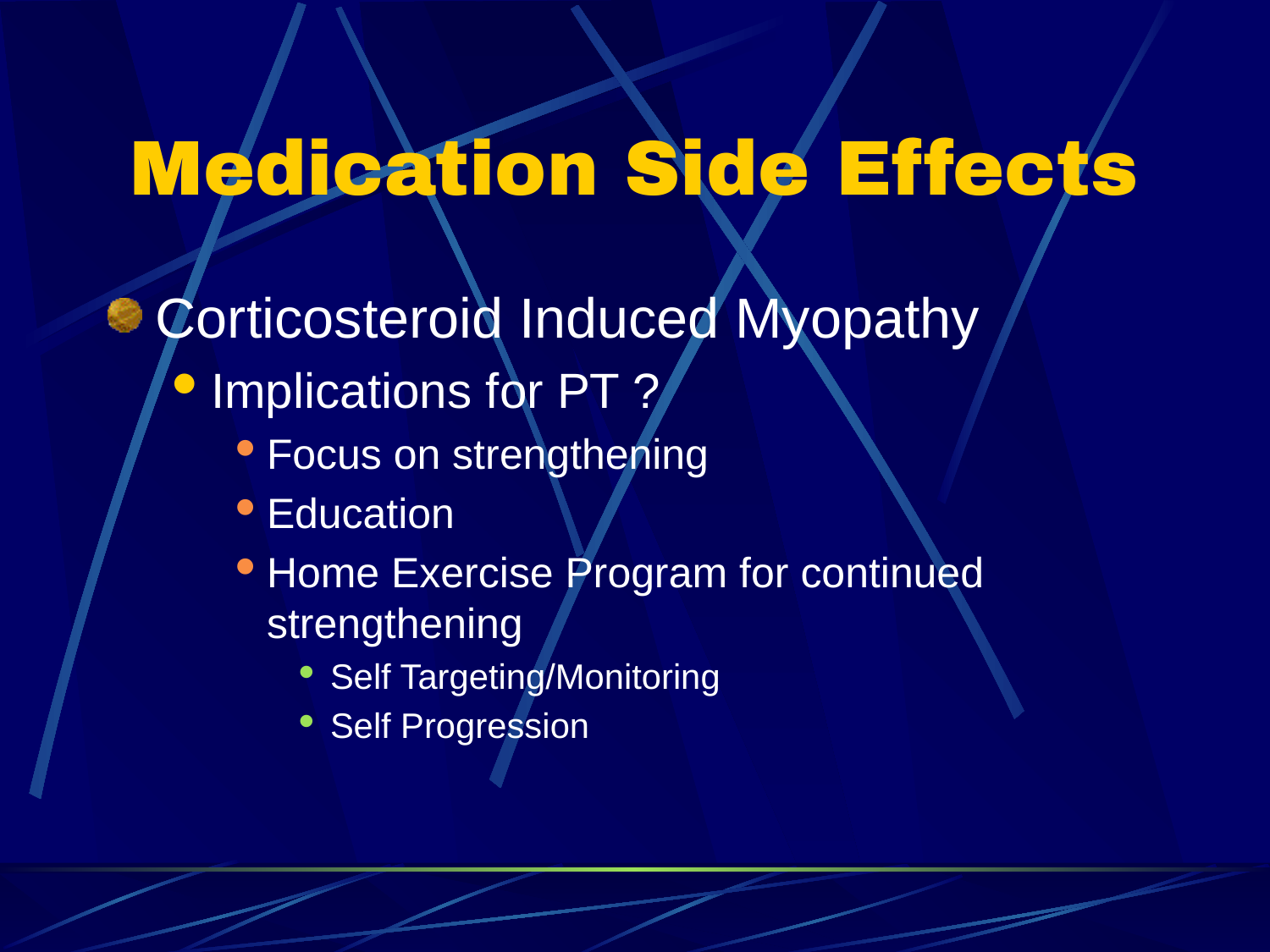

# Medication Side Effects
Corticosteroid Induced Myopathy
Implications for PT ?
Focus on strengthening
Education
Home Exercise Program for continued strengthening
Self Targeting/Monitoring
Self Progression